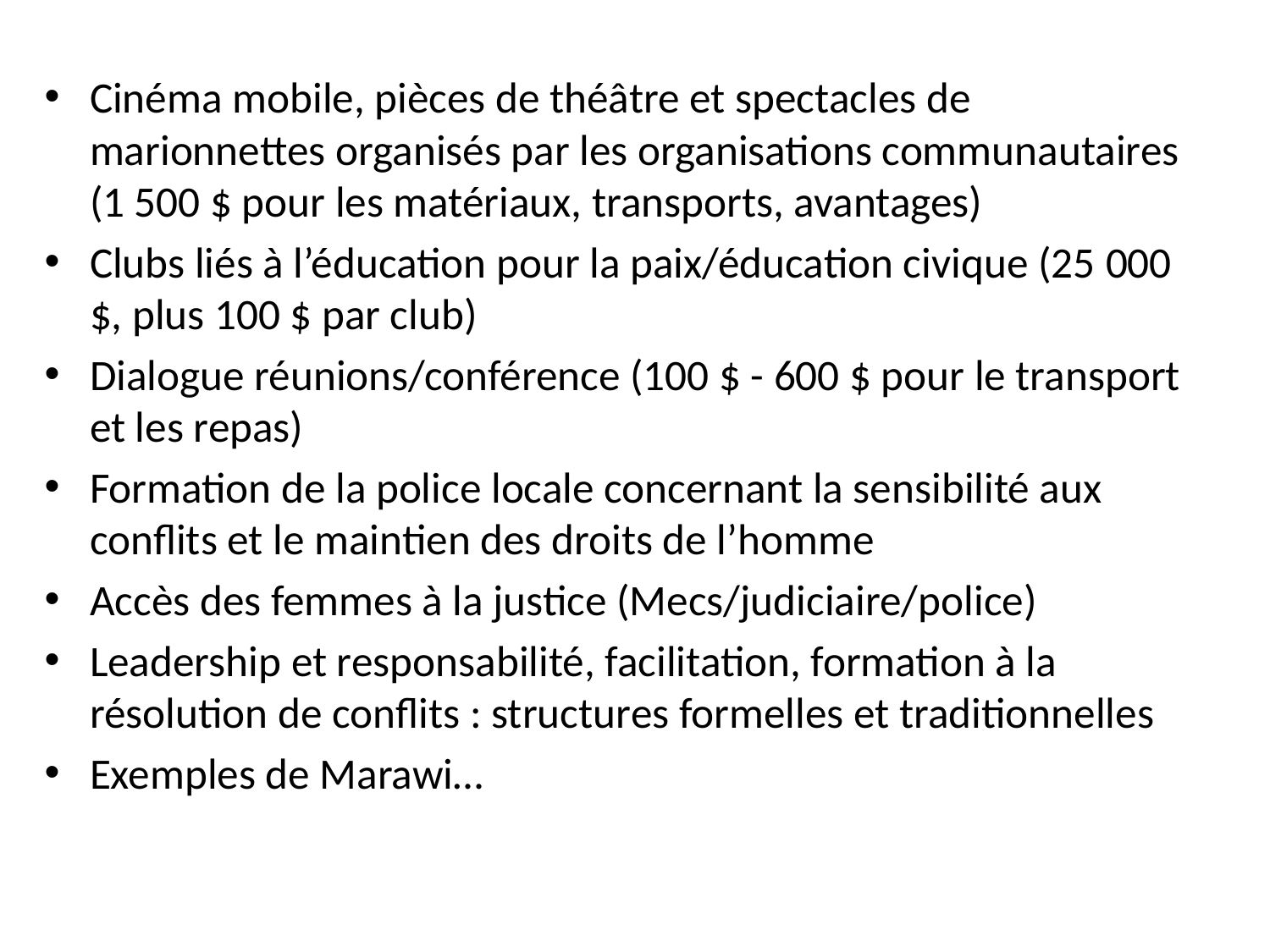

Cinéma mobile, pièces de théâtre et spectacles de marionnettes organisés par les organisations communautaires (1 500 $ pour les matériaux, transports, avantages)
Clubs liés à l’éducation pour la paix/éducation civique (25 000 $, plus 100 $ par club)
Dialogue réunions/conférence (100 $ - 600 $ pour le transport et les repas)
Formation de la police locale concernant la sensibilité aux conflits et le maintien des droits de l’homme
Accès des femmes à la justice (Mecs/judiciaire/police)
Leadership et responsabilité, facilitation, formation à la résolution de conflits : structures formelles et traditionnelles
Exemples de Marawi…